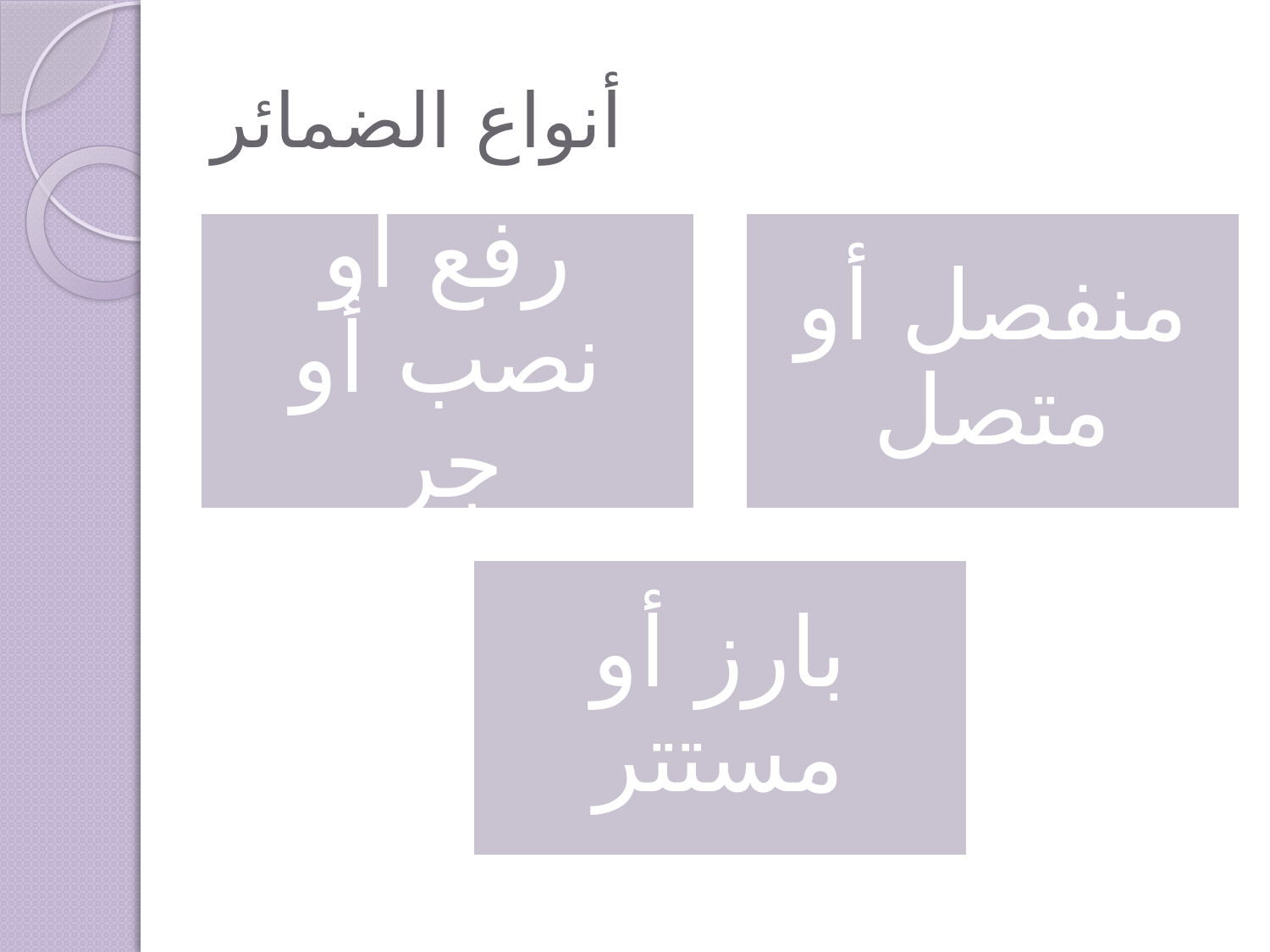

# أنواع الضمائر
رفع أو نصب أو جر
منفصل أو متصل
بارز أو مستتر